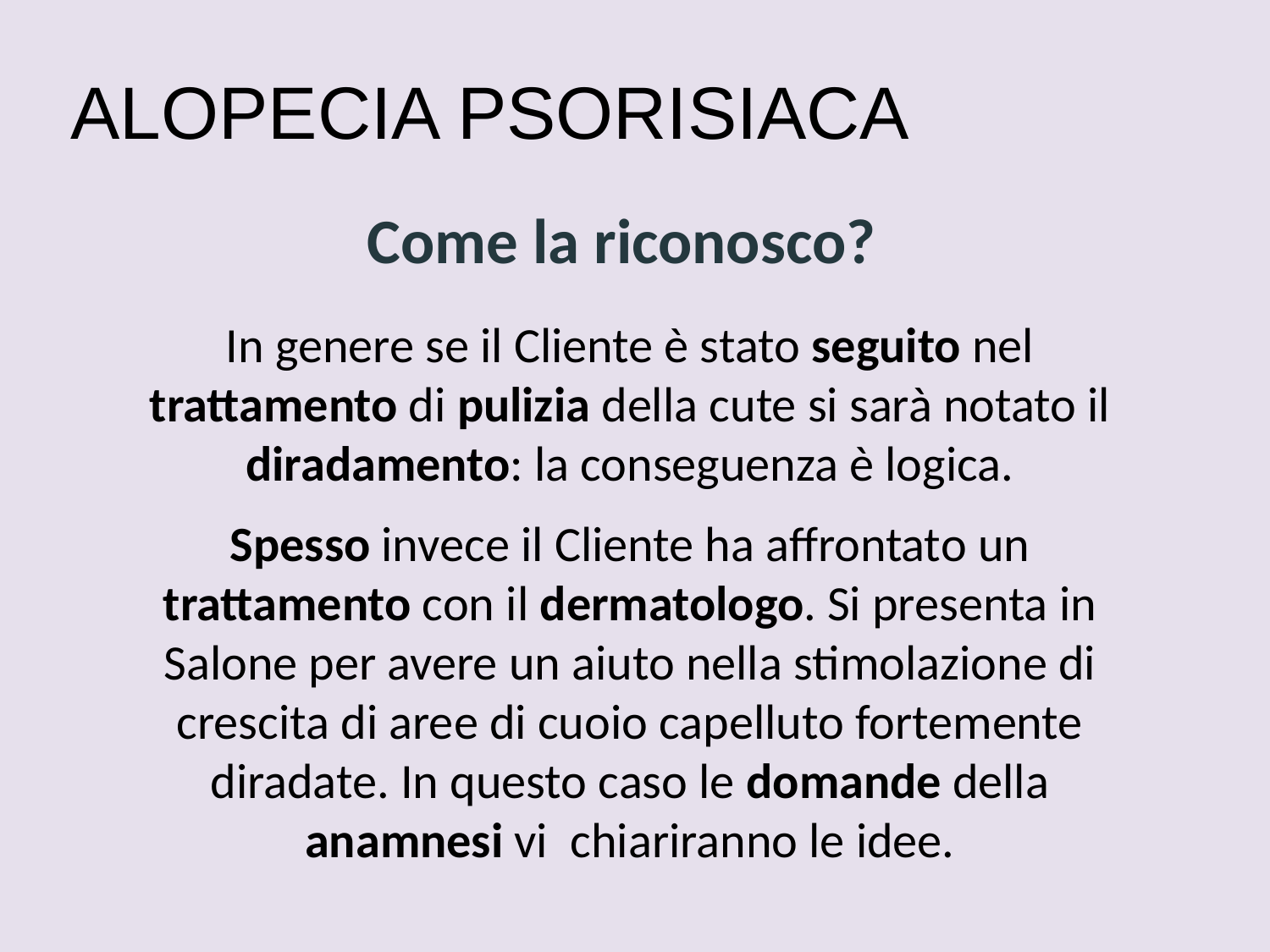

ALOPECIA PSORISIACA
Come la riconosco?
In genere se il Cliente è stato seguito nel trattamento di pulizia della cute si sarà notato il diradamento: la conseguenza è logica.
Spesso invece il Cliente ha affrontato un trattamento con il dermatologo. Si presenta in Salone per avere un aiuto nella stimolazione di crescita di aree di cuoio capelluto fortemente diradate. In questo caso le domande della anamnesi vi  chiariranno le idee.